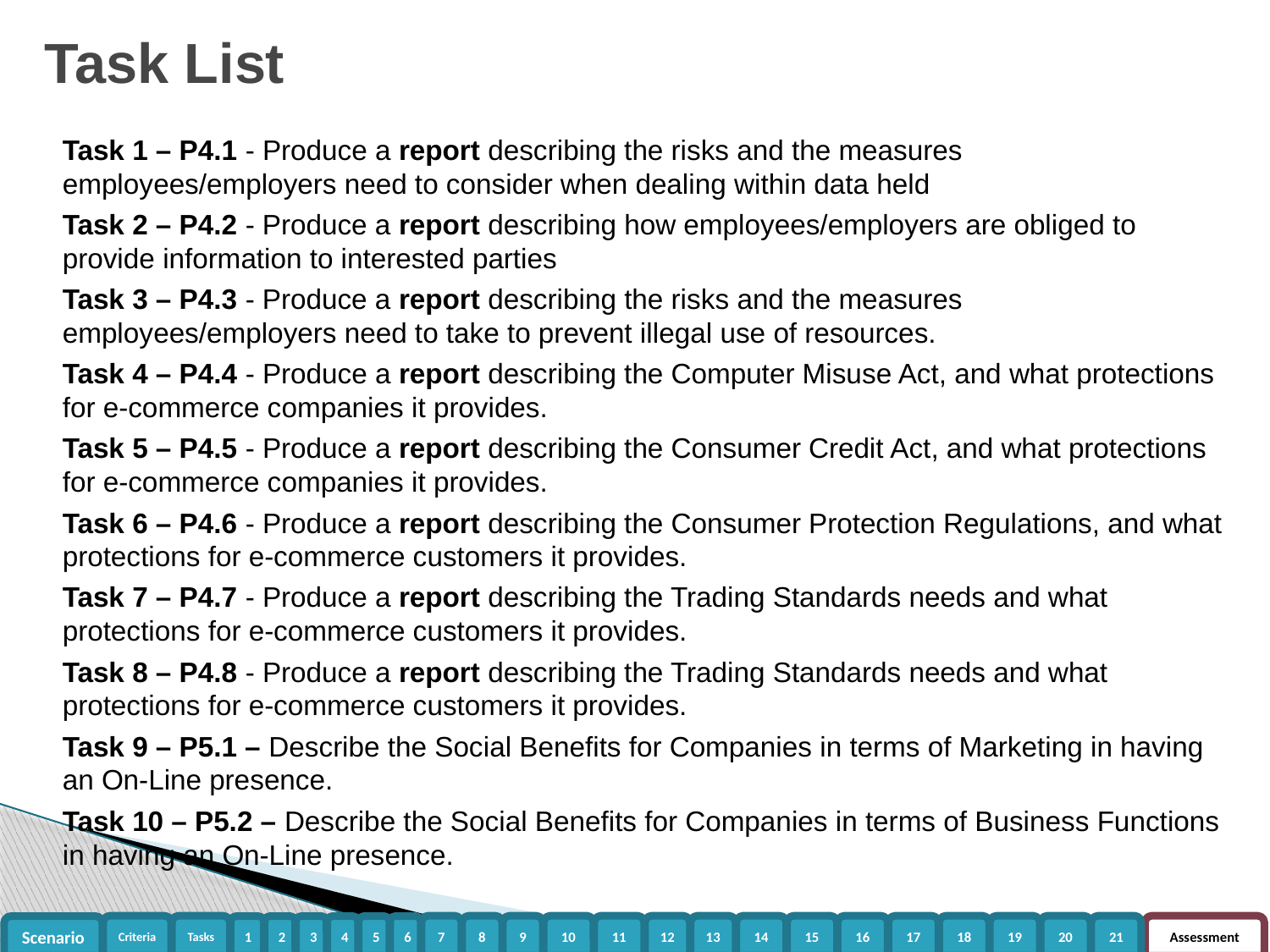

# Task List
Task 1 – P4.1 - Produce a report describing the risks and the measures employees/employers need to consider when dealing within data held
Task 2 – P4.2 - Produce a report describing how employees/employers are obliged to provide information to interested parties
Task 3 – P4.3 - Produce a report describing the risks and the measures employees/employers need to take to prevent illegal use of resources.
Task 4 – P4.4 - Produce a report describing the Computer Misuse Act, and what protections for e-commerce companies it provides.
Task 5 – P4.5 - Produce a report describing the Consumer Credit Act, and what protections for e-commerce companies it provides.
Task 6 – P4.6 - Produce a report describing the Consumer Protection Regulations, and what protections for e-commerce customers it provides.
Task 7 – P4.7 - Produce a report describing the Trading Standards needs and what protections for e-commerce customers it provides.
Task 8 – P4.8 - Produce a report describing the Trading Standards needs and what protections for e-commerce customers it provides.
Task 9 – P5.1 – Describe the Social Benefits for Companies in terms of Marketing in having an On-Line presence.
Task 10 – P5.2 – Describe the Social Benefits for Companies in terms of Business Functions in having an On-Line presence.